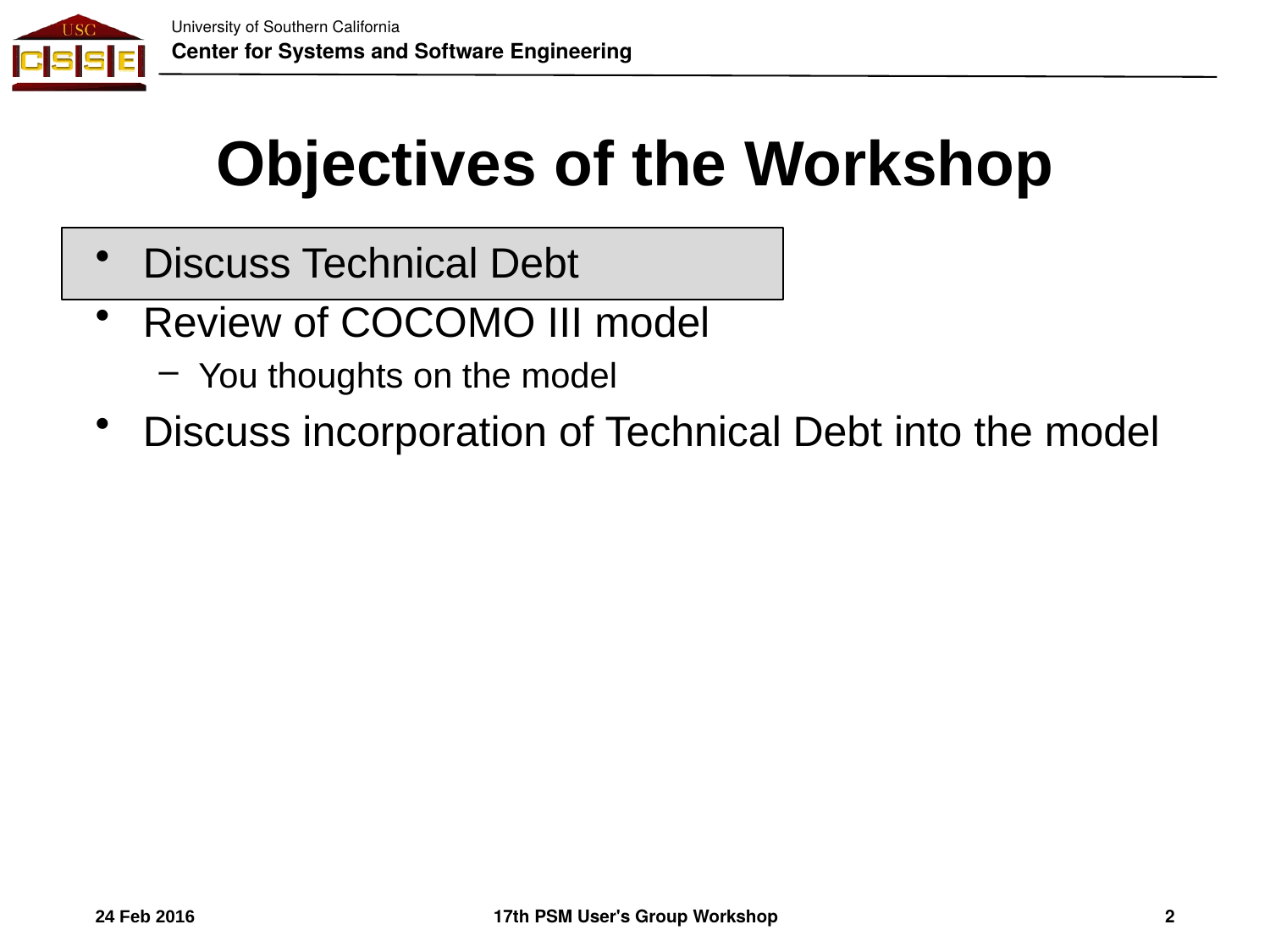

# Objectives of the Workshop

Discuss Technical Debt
Review of COCOMO III model
You thoughts on the model
Discuss incorporation of Technical Debt into the model

24 Feb 2016
2
17th PSM User's Group Workshop